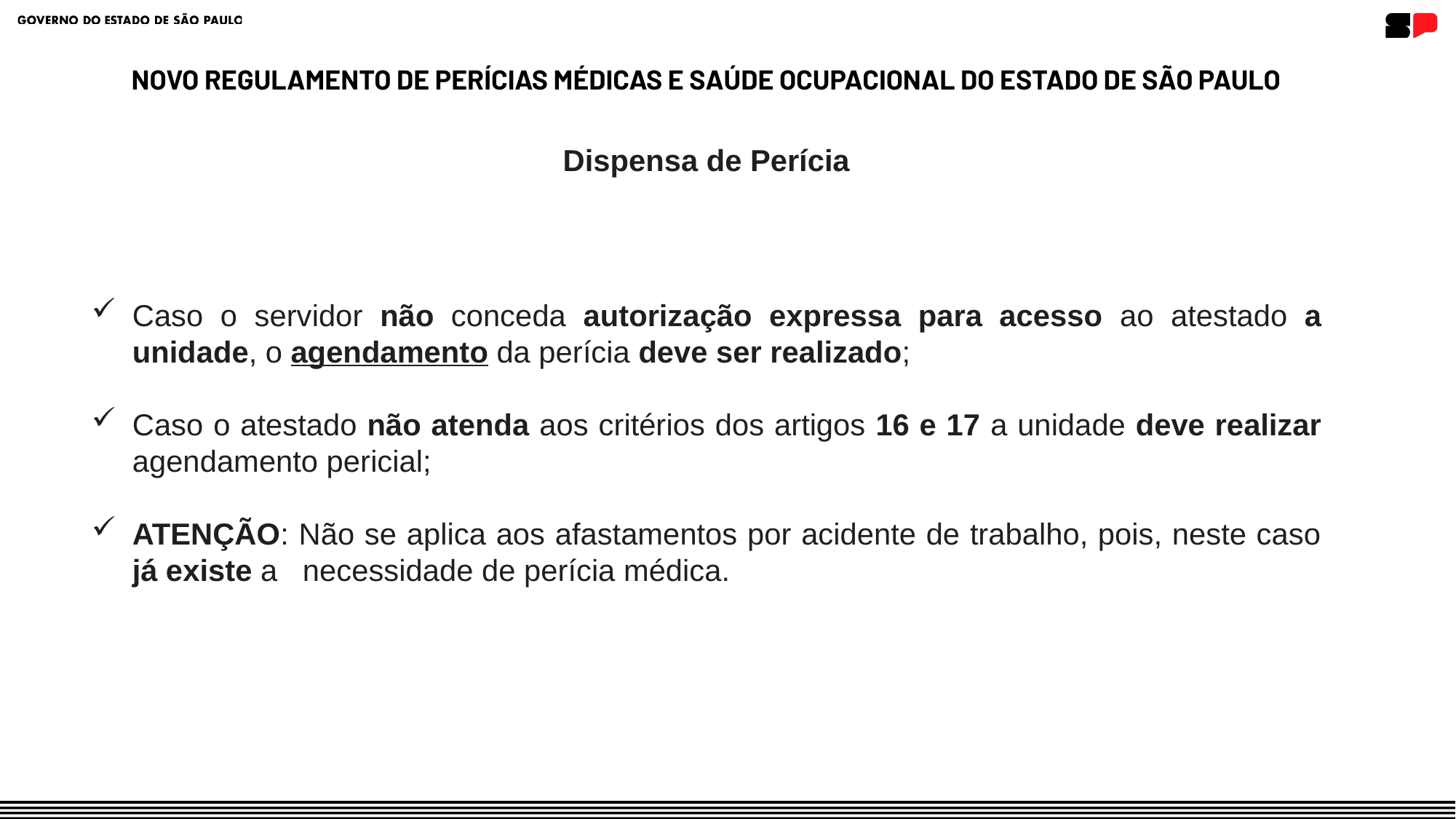

NOVO REGULAMENTO DE PERÍCIAS MÉDICAS E SAÚDE OCUPACIONAL DO ESTADO DE SÃO PAULO

Dispensa de Perícia

Caso o servidor não conceda autorização expressa para acesso ao atestado a unidade, o agendamento da perícia deve ser realizado;

Caso o atestado não atenda aos critérios dos artigos 16 e 17 a unidade deve realizar agendamento pericial;

ATENÇÃO: Não se aplica aos afastamentos por acidente de trabalho, pois, neste caso já existe a   necessidade de perícia médica.